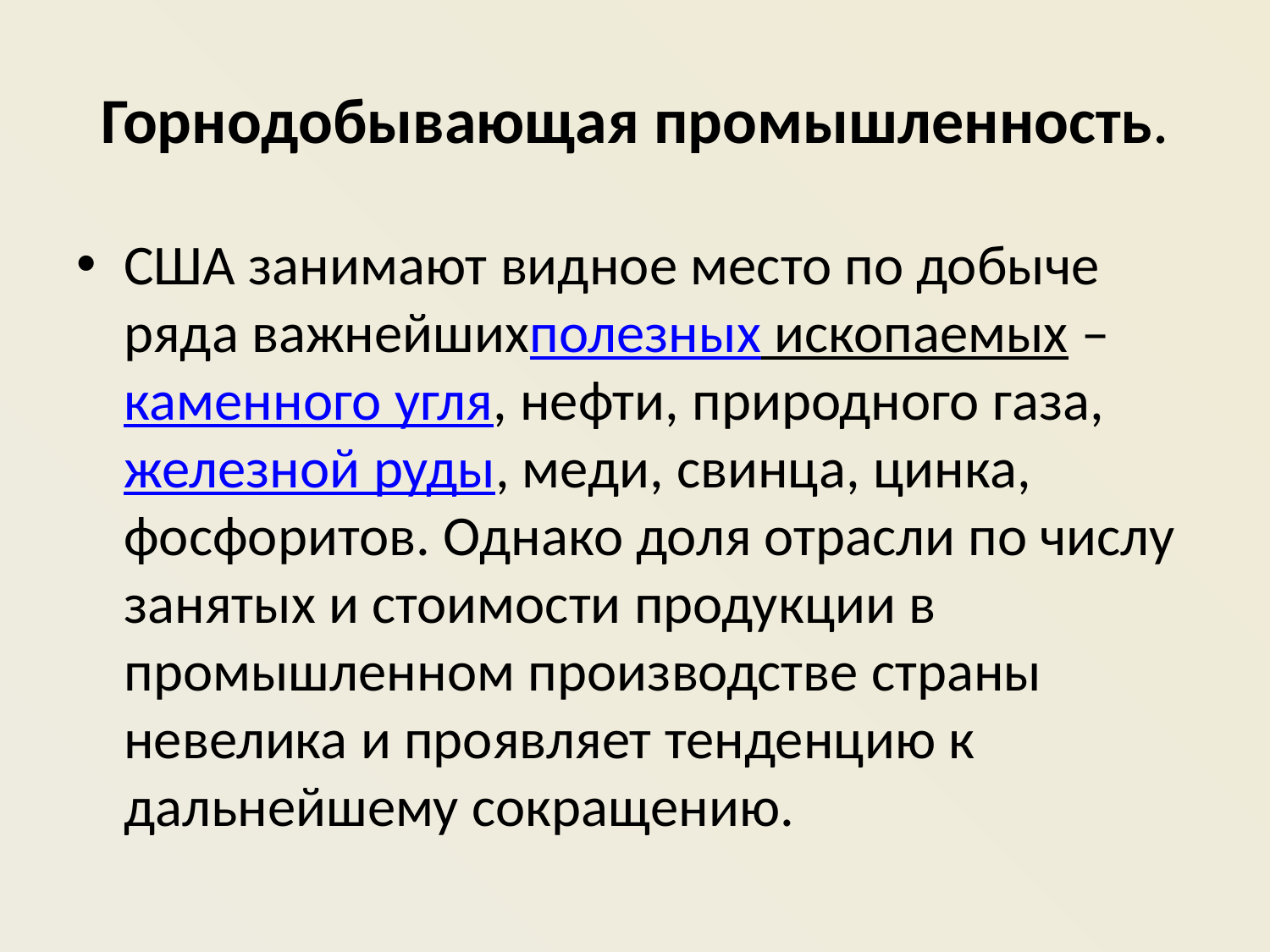

# Горнодобывающая промышленность.
США занимают видное место по добыче ряда важнейшихполезных ископаемых – каменного угля, нефти, природного газа, железной руды, меди, свинца, цинка, фосфоритов. Однако доля отрасли по числу занятых и стоимости продукции в промышленном производстве страны невелика и проявляет тенденцию к дальнейшему сокращению.